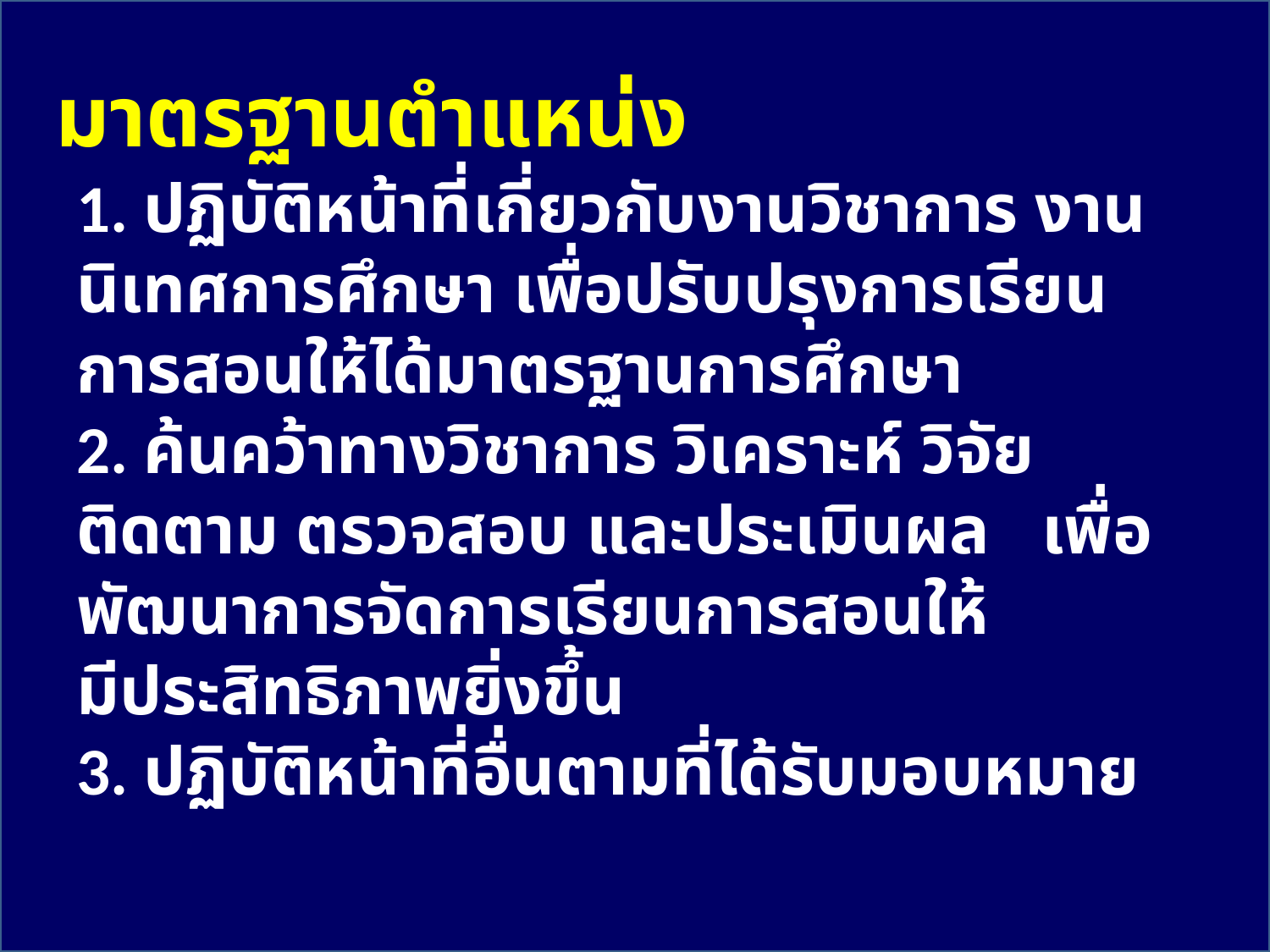

# มาตรฐานตำแหน่ง
1. ปฏิบัติหน้าที่เกี่ยวกับงานวิชาการ งานนิเทศการศึกษา เพื่อปรับปรุงการเรียนการสอนให้ได้มาตรฐานการศึกษา
2. ค้นคว้าทางวิชาการ วิเคราะห์ วิจัย ติดตาม ตรวจสอบ และประเมินผล   เพื่อพัฒนาการจัดการเรียนการสอนให้
มีประสิทธิภาพยิ่งขึ้น
3. ปฏิบัติหน้าที่อื่นตามที่ได้รับมอบหมาย